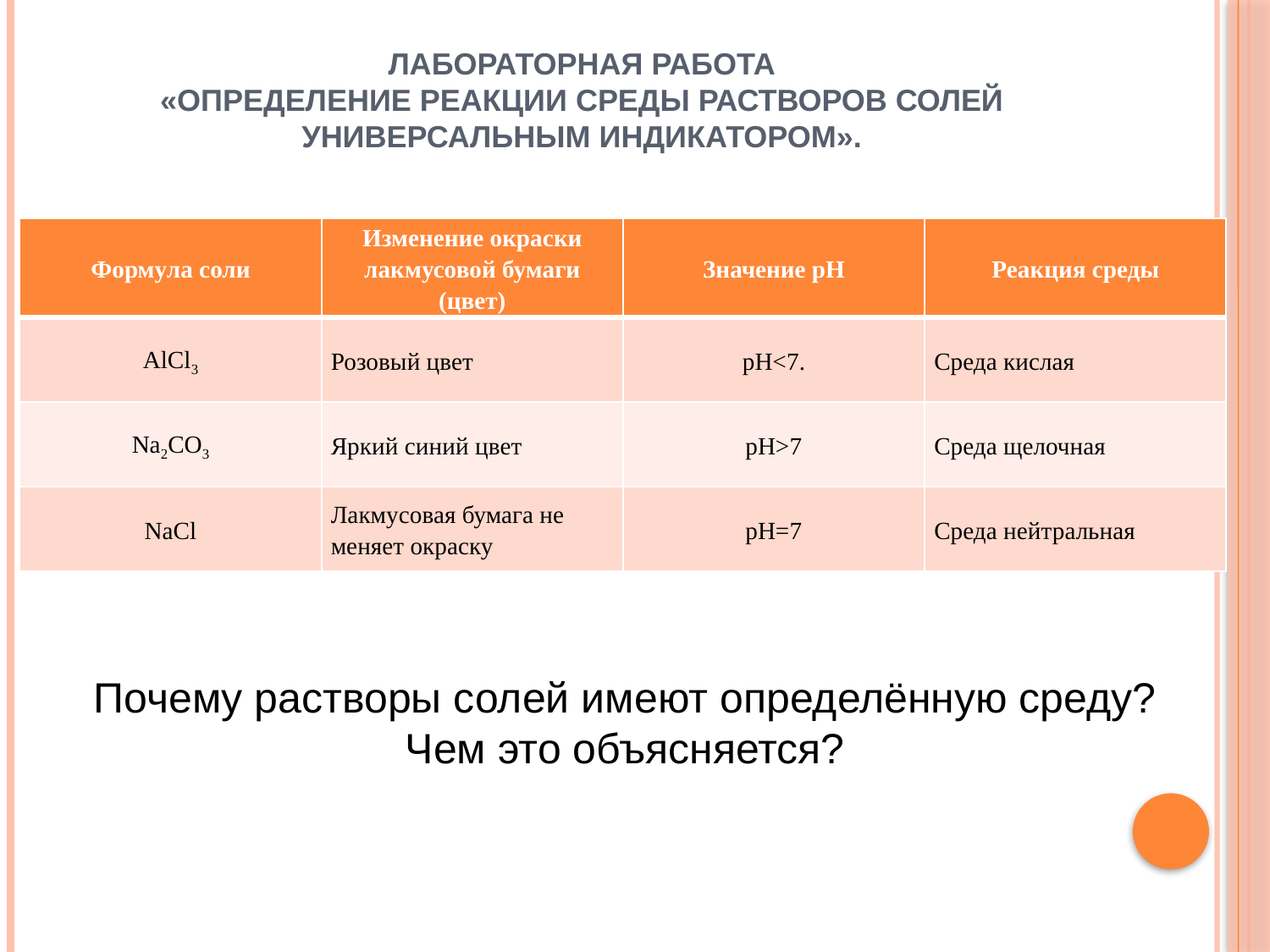

# Лабораторная работа «Определение реакции среды растворов солей универсальным индикатором».
| Формула соли | Изменение окраски лакмусовой бумаги (цвет) | Значение рН | Реакция среды |
| --- | --- | --- | --- |
| AlCl3 | Розовый цвет | рН<7. | Среда кислая |
| Na2CO3 | Яркий синий цвет | рН>7 | Среда щелочная |
| NaCl | Лакмусовая бумага не меняет окраску | рН=7 | Среда нейтральная |
Почему растворы солей имеют определённую среду? Чем это объясняется?